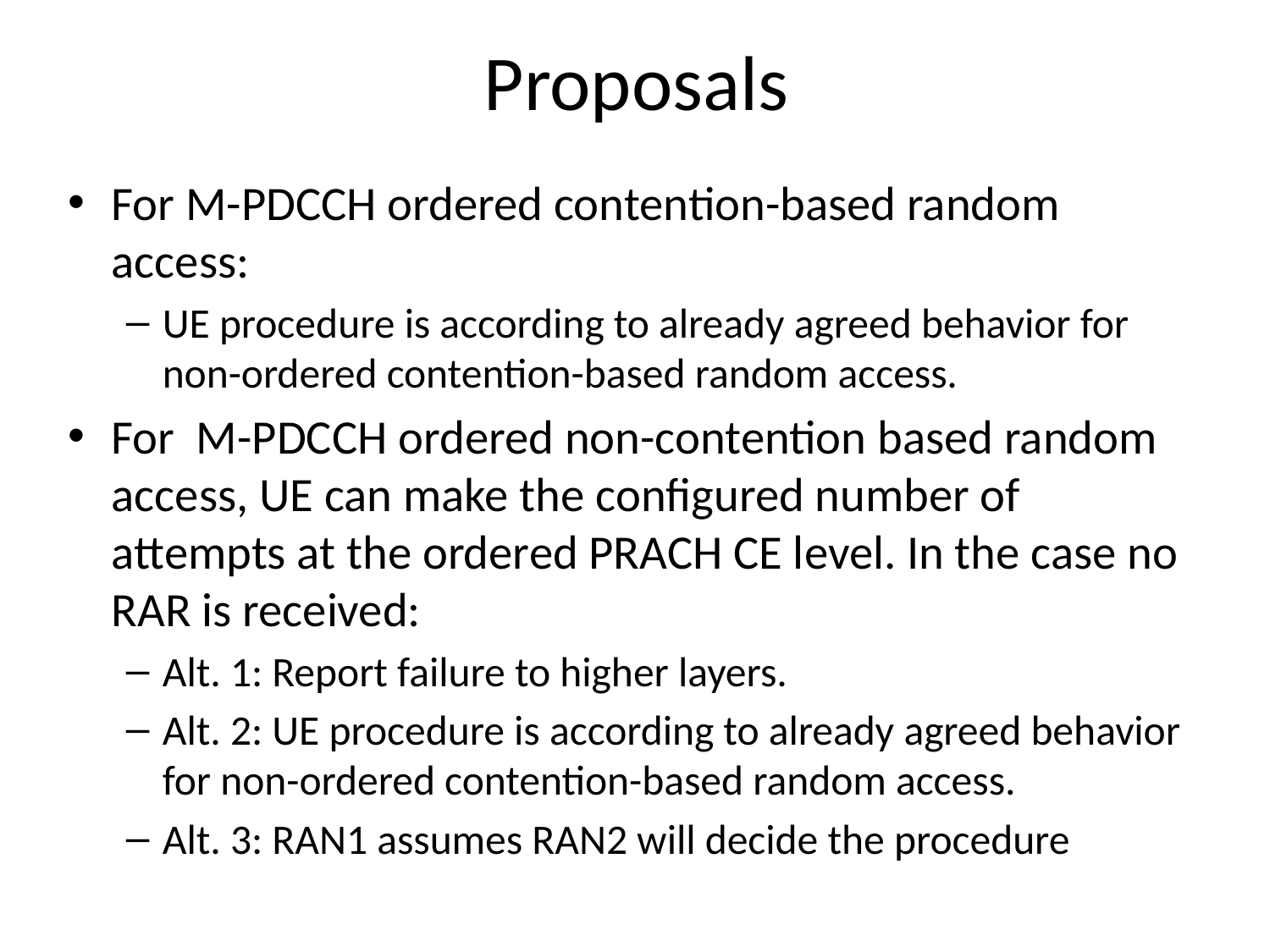

# Proposals
For M-PDCCH ordered contention-based random access:
UE procedure is according to already agreed behavior for non-ordered contention-based random access.
For  M-PDCCH ordered non-contention based random access, UE can make the configured number of attempts at the ordered PRACH CE level. In the case no RAR is received:
Alt. 1: Report failure to higher layers.
Alt. 2: UE procedure is according to already agreed behavior for non-ordered contention-based random access.
Alt. 3: RAN1 assumes RAN2 will decide the procedure